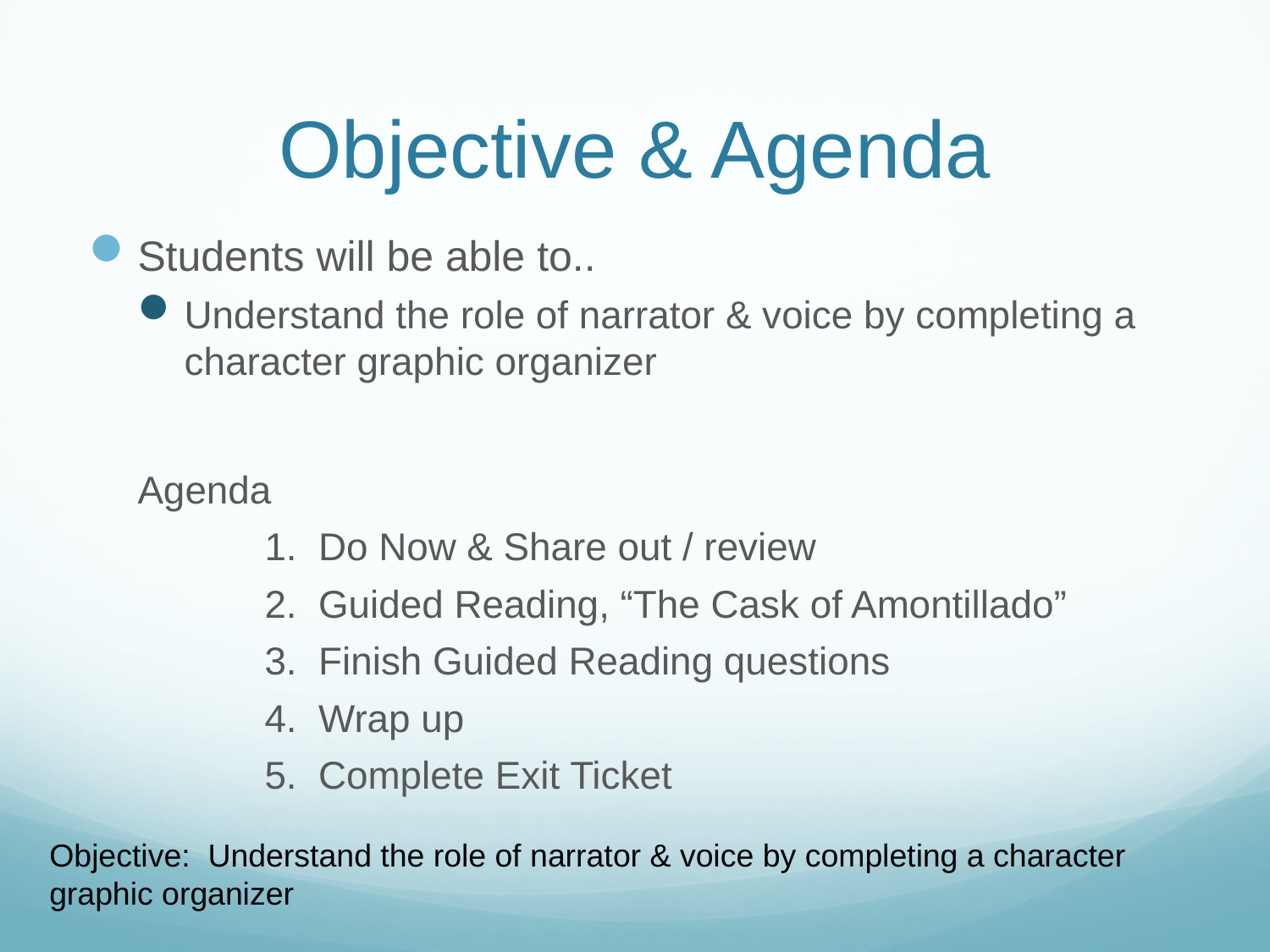

# Objective & Agenda
Students will be able to..
Understand the role of narrator & voice by completing a character graphic organizer

Agenda
	1.  Do Now & Share out / review
	2.  Guided Reading, “The Cask of Amontillado”
	3.  Finish Guided Reading questions
	4.  Wrap up
	5.  Complete Exit Ticket
Objective:  Understand the role of narrator & voice by completing a character graphic organizer